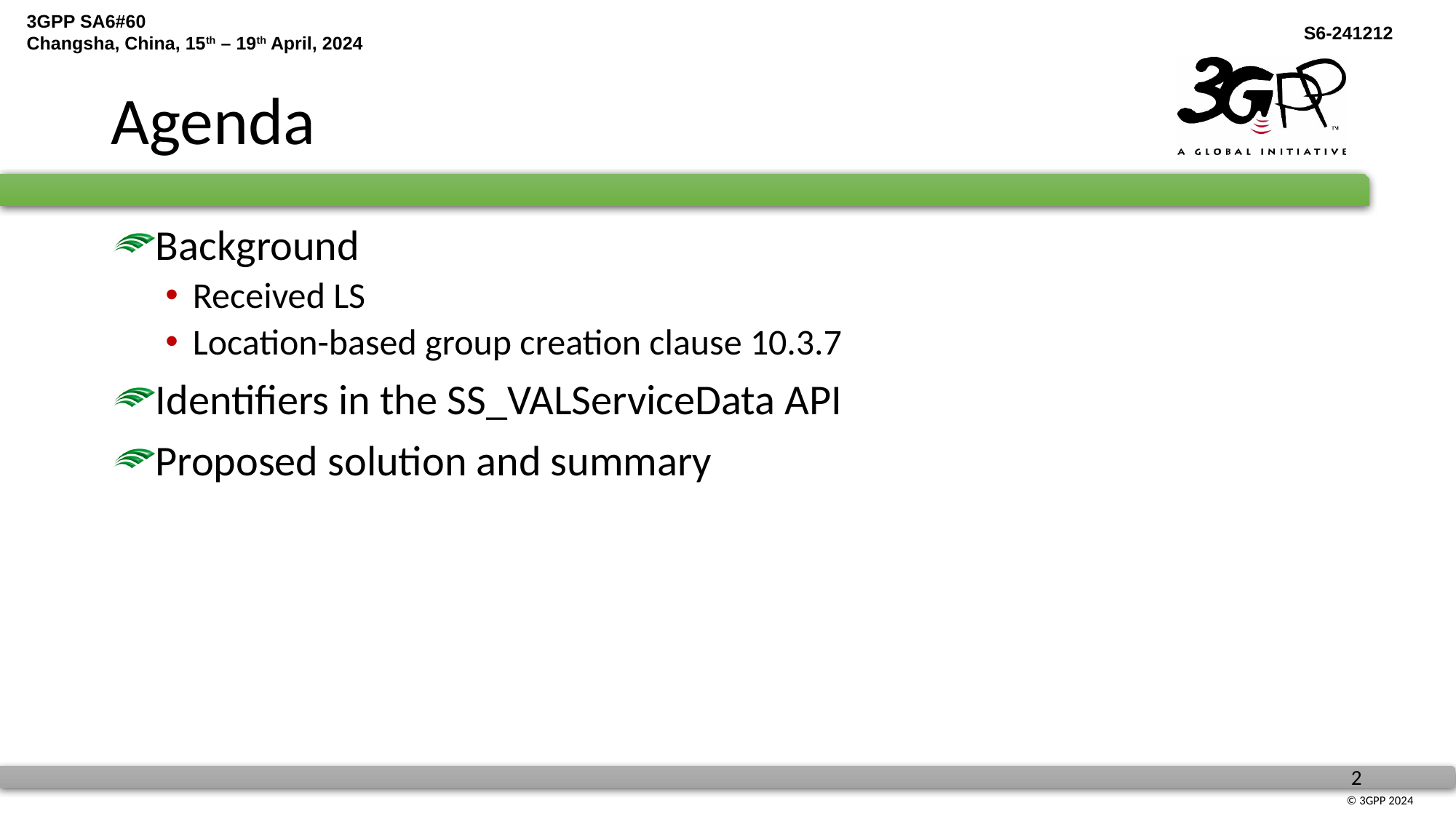

# Agenda
Background
Received LS
Location-based group creation clause 10.3.7
Identifiers in the SS_VALServiceData API
Proposed solution and summary